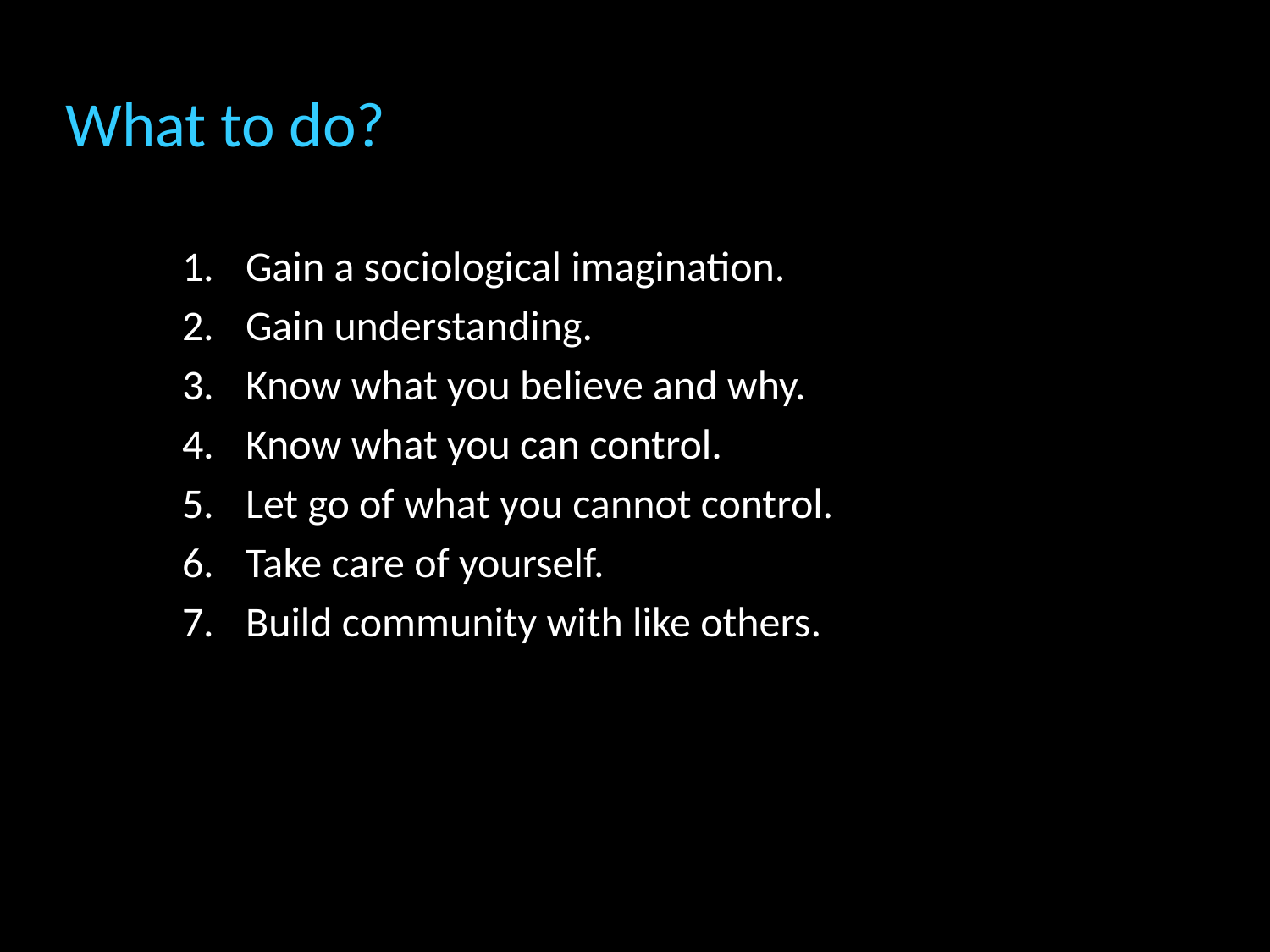

# What to do?
Gain a sociological imagination.
Gain understanding.
Know what you believe and why.
Know what you can control.
Let go of what you cannot control.
Take care of yourself.
Build community with like others.